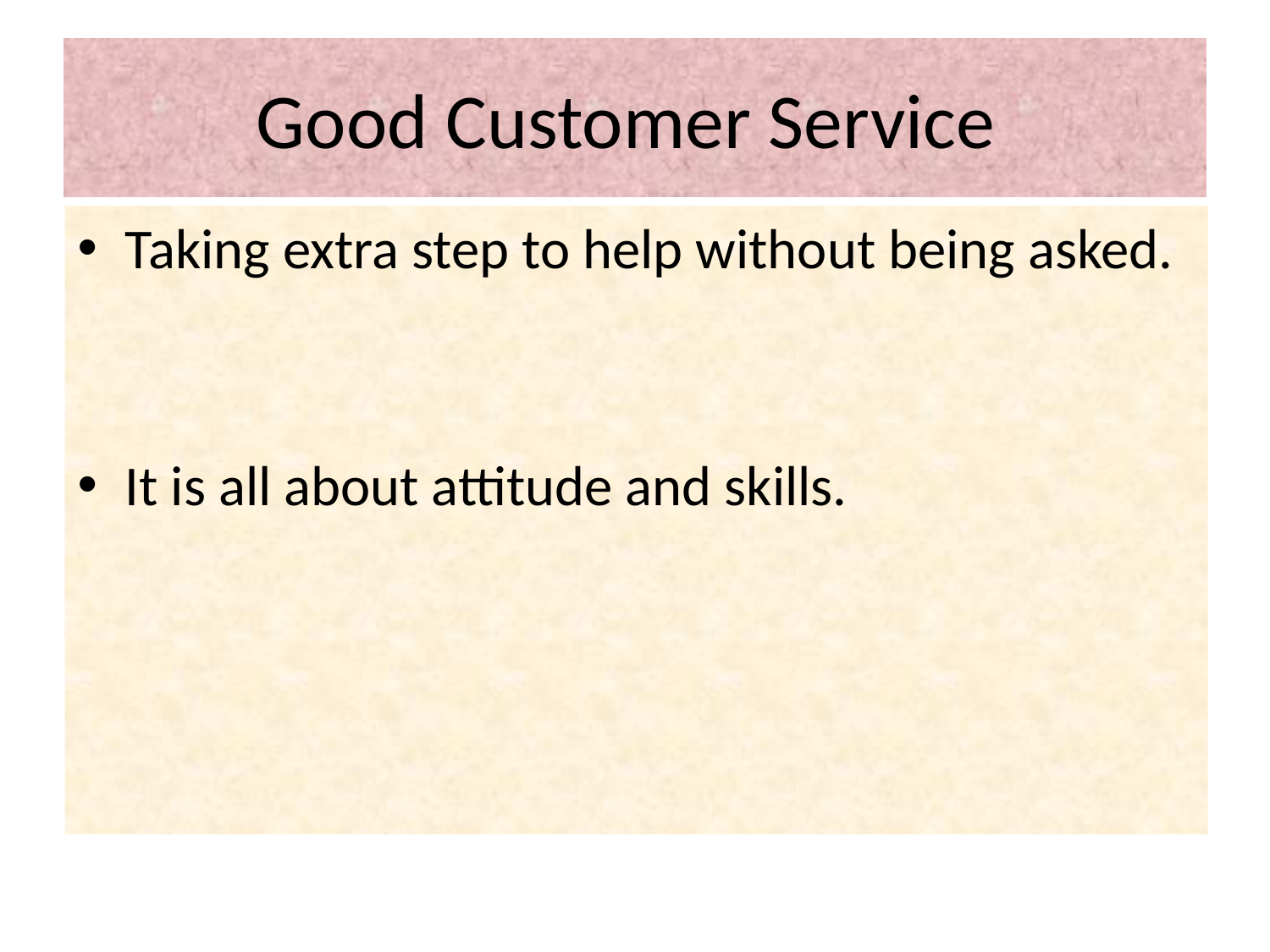

# Good Customer Service
Taking extra step to help without being asked.

It is all about attitude and skills.